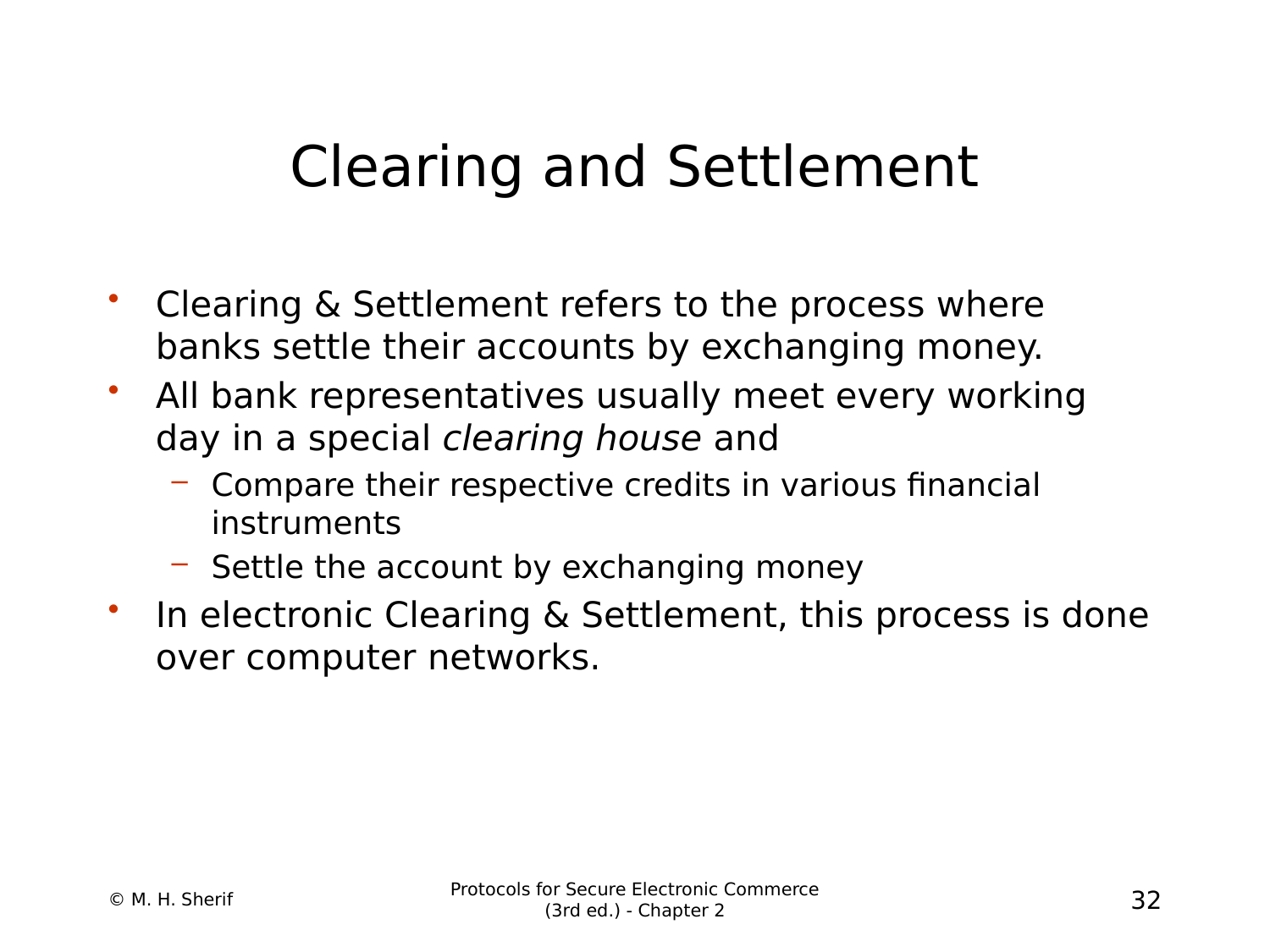

# Clearing and Settlement
Clearing & Settlement refers to the process where banks settle their accounts by exchanging money.
All bank representatives usually meet every working day in a special clearing house and
Compare their respective credits in various financial instruments
Settle the account by exchanging money
In electronic Clearing & Settlement, this process is done over computer networks.
© M. H. Sherif
Protocols for Secure Electronic Commerce (3rd ed.) - Chapter 2
32